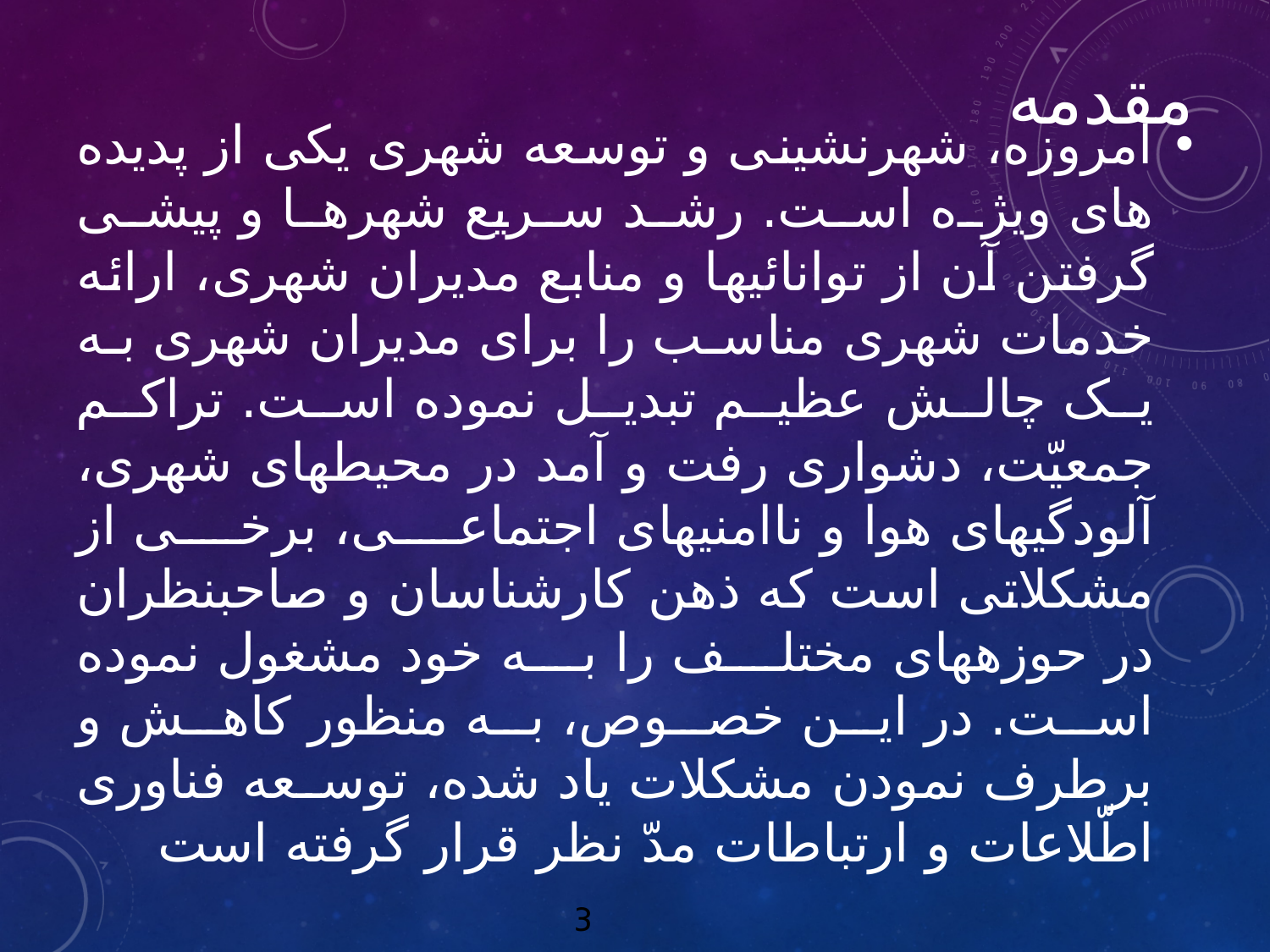

# مقدمه
امروزه، شهرنشینی و توسعه شهری یکی از پدیده های ویژه است. رشد سریع شهرها و پیشی گرفتن آن از توانائی­ها و منابع مدیران شهری، ارائه خدمات شهری مناسب را برای مدیران شهری به یک چالش عظیم تبدیل نموده است. تراکم جمعیّت، دشواری رفت و آمد در محیط­های شهری، آلودگی­های هوا و ناامنی­های اجتماعی، برخی از مشکلاتی است که ذهن کارشناسان و صاحب­نظران در حوزه­های مختلف را به خود مشغول نموده است. در این خصوص، به منظور کاهش و برطرف نمودن مشکلات یاد شده، توسعه فناوری اطّلاعات و ارتباطات مدّ نظر قرار گرفته است
3